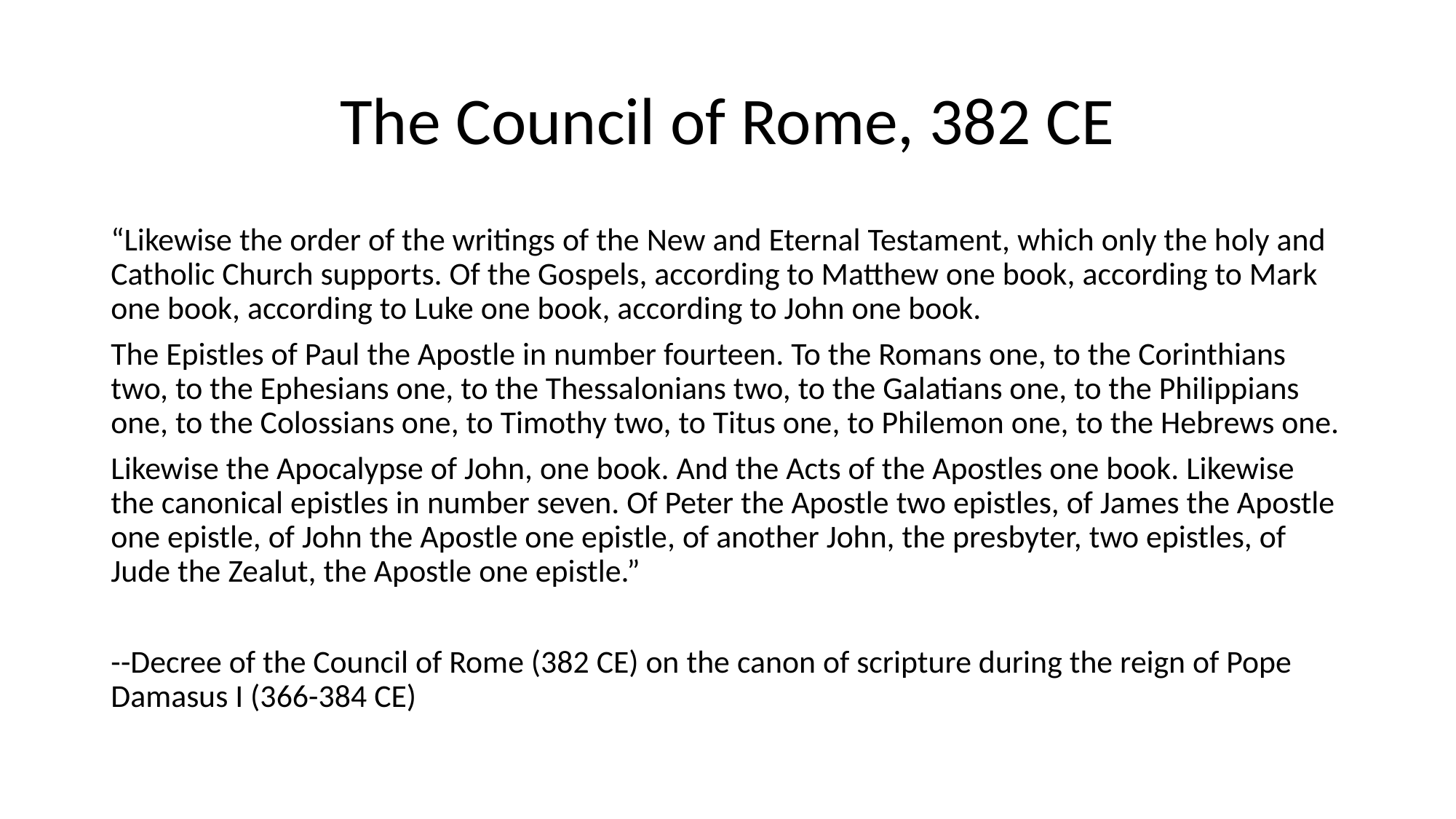

# The Council of Rome, 382 CE
“Likewise the order of the writings of the New and Eternal Testament, which only the holy and Catholic Church supports. Of the Gospels, according to Matthew one book, according to Mark one book, according to Luke one book, according to John one book.
The Epistles of Paul the Apostle in number fourteen. To the Romans one, to the Corinthians two, to the Ephesians one, to the Thessalonians two, to the Galatians one, to the Philippians one, to the Colossians one, to Timothy two, to Titus one, to Philemon one, to the Hebrews one.
Likewise the Apocalypse of John, one book. And the Acts of the Apostles one book. Likewise the canonical epistles in number seven. Of Peter the Apostle two epistles, of James the Apostle one epistle, of John the Apostle one epistle, of another John, the presbyter, two epistles, of Jude the Zealut, the Apostle one epistle.”

--Decree of the Council of Rome (382 CE) on the canon of scripture during the reign of Pope Damasus I (366-384 CE)